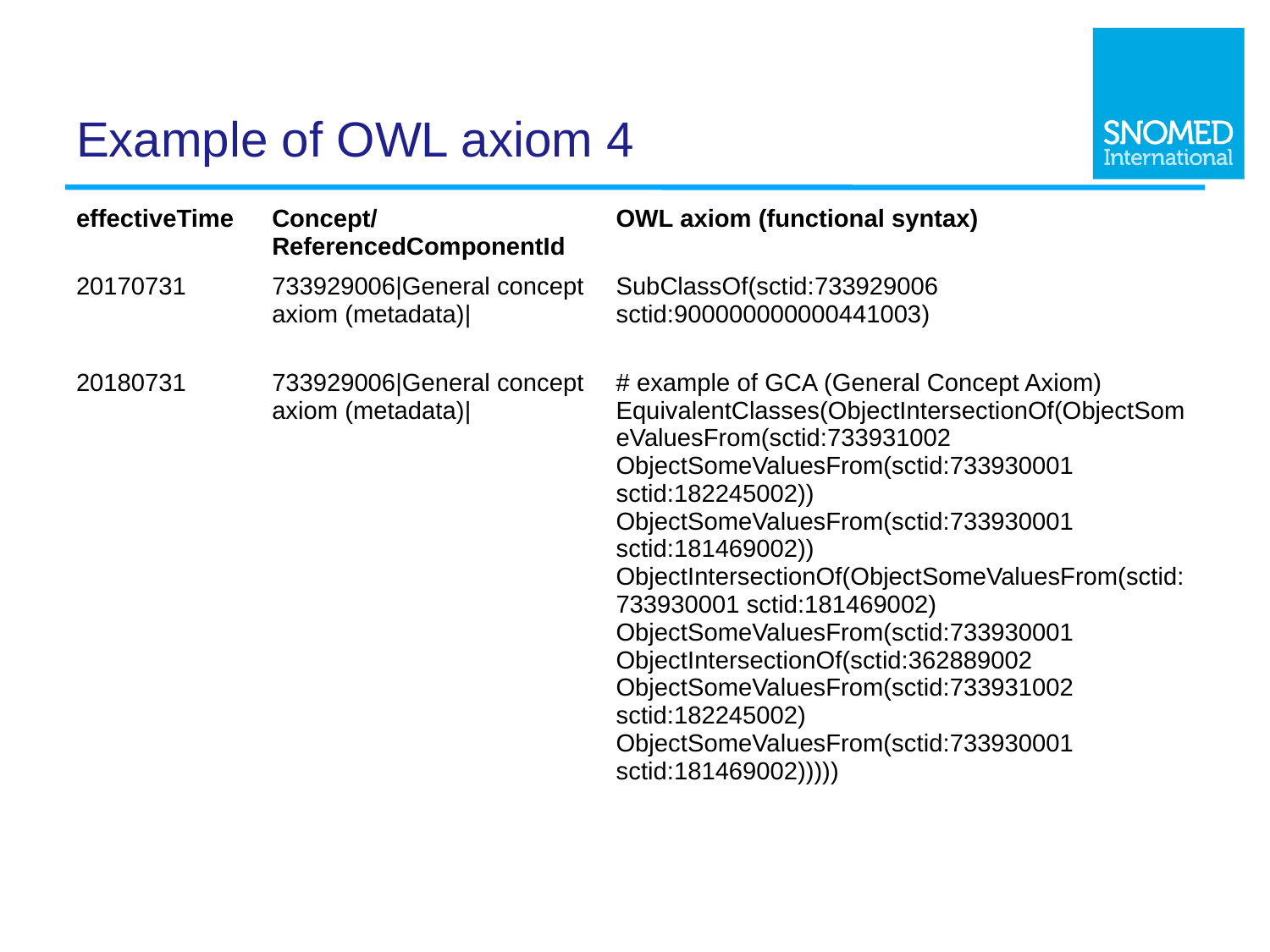

# Example of OWL axiom 4
| effectiveTime | Concept/ReferencedComponentId | OWL axiom (functional syntax) |
| --- | --- | --- |
| 20170731 | 733929006|General concept axiom (metadata)| | SubClassOf(sctid:733929006 sctid:900000000000441003) |
| 20180731 | 733929006|General concept axiom (metadata)| | # example of GCA (General Concept Axiom) EquivalentClasses(ObjectIntersectionOf(ObjectSomeValuesFrom(sctid:733931002 ObjectSomeValuesFrom(sctid:733930001 sctid:182245002)) ObjectSomeValuesFrom(sctid:733930001 sctid:181469002)) ObjectIntersectionOf(ObjectSomeValuesFrom(sctid:733930001 sctid:181469002) ObjectSomeValuesFrom(sctid:733930001 ObjectIntersectionOf(sctid:362889002 ObjectSomeValuesFrom(sctid:733931002 sctid:182245002) ObjectSomeValuesFrom(sctid:733930001 sctid:181469002))))) |